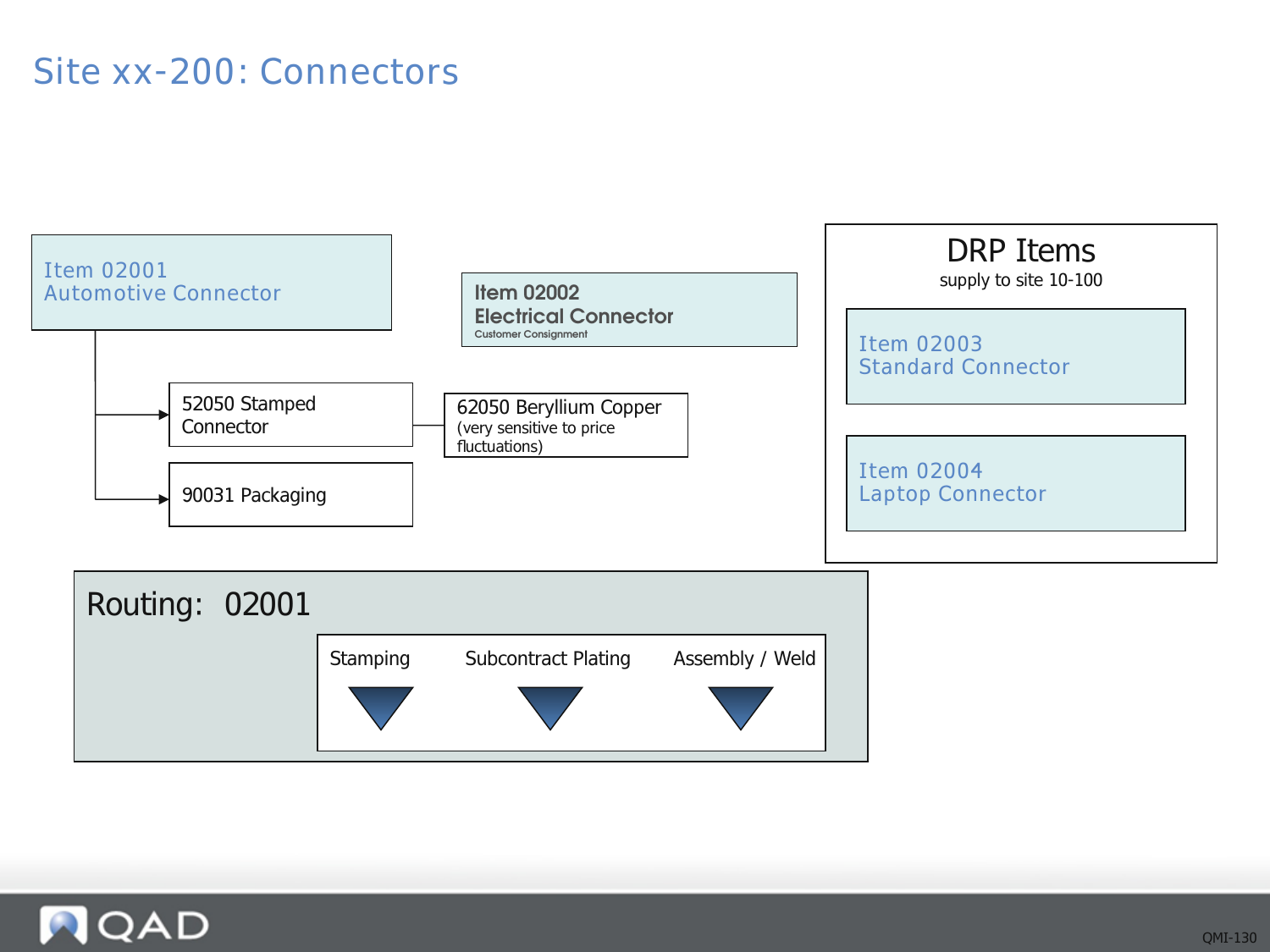

Site xx-200: Connectors
DRP Items
supply to site 10-100

Item 02001
Automotive Connector
# Item 02002 Electrical Connector Customer Consignment
Item 02003
Standard Connector

52050 Stamped
Connector
62050 Beryllium Copper
(very sensitive to price
fluctuations)

Item 02004
Laptop Connector
90031 Packaging

Routing:  02001

Stamping         Subcontract Plating       Assembly / Weld

QMI-130